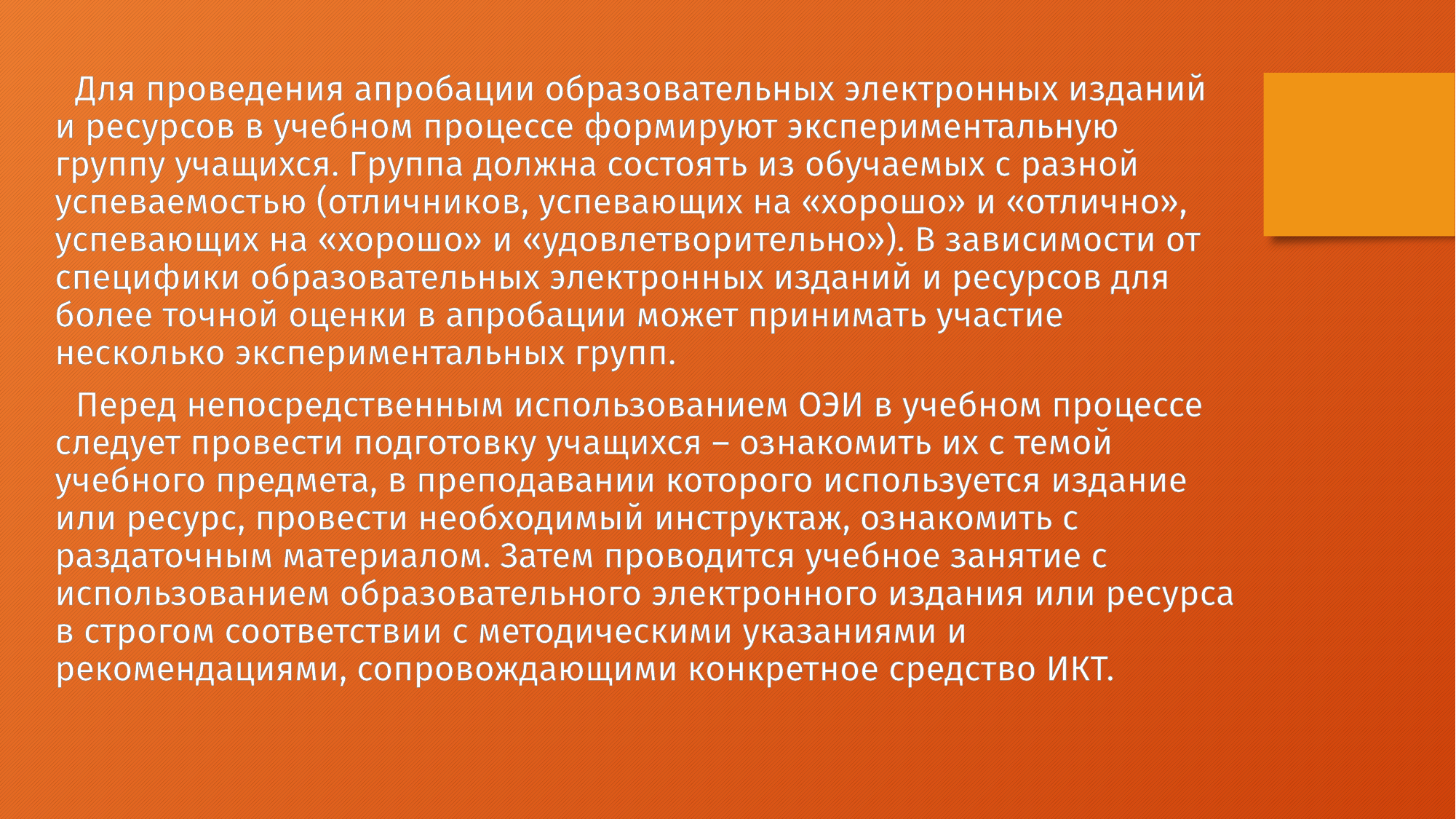

Для проведения апробации образовательных электронных изданий и ресурсов в учебном процессе формируют экспериментальную группу учащихся. Группа должна состоять из обучаемых с разной успеваемостью (отличников, успевающих на «хорошо» и «отлично», успевающих на «хорошо» и «удовлетворительно»). В зависимости от специфики образовательных электронных изданий и ресурсов для более точной оценки в апробации может принимать участие несколько экспериментальных групп.
Перед непосредственным использованием ОЭИ в учебном процессе следует провести подготовку учащихся – ознакомить их с темой учебного предмета, в преподавании которого используется издание или ресурс, провести необходимый инструктаж, ознакомить с раздаточным материалом. Затем проводится учебное занятие с использованием образовательного электронного издания или ресурса в строгом соответствии с методическими указаниями и рекомендациями, сопровождающими конкретное средство ИКТ.